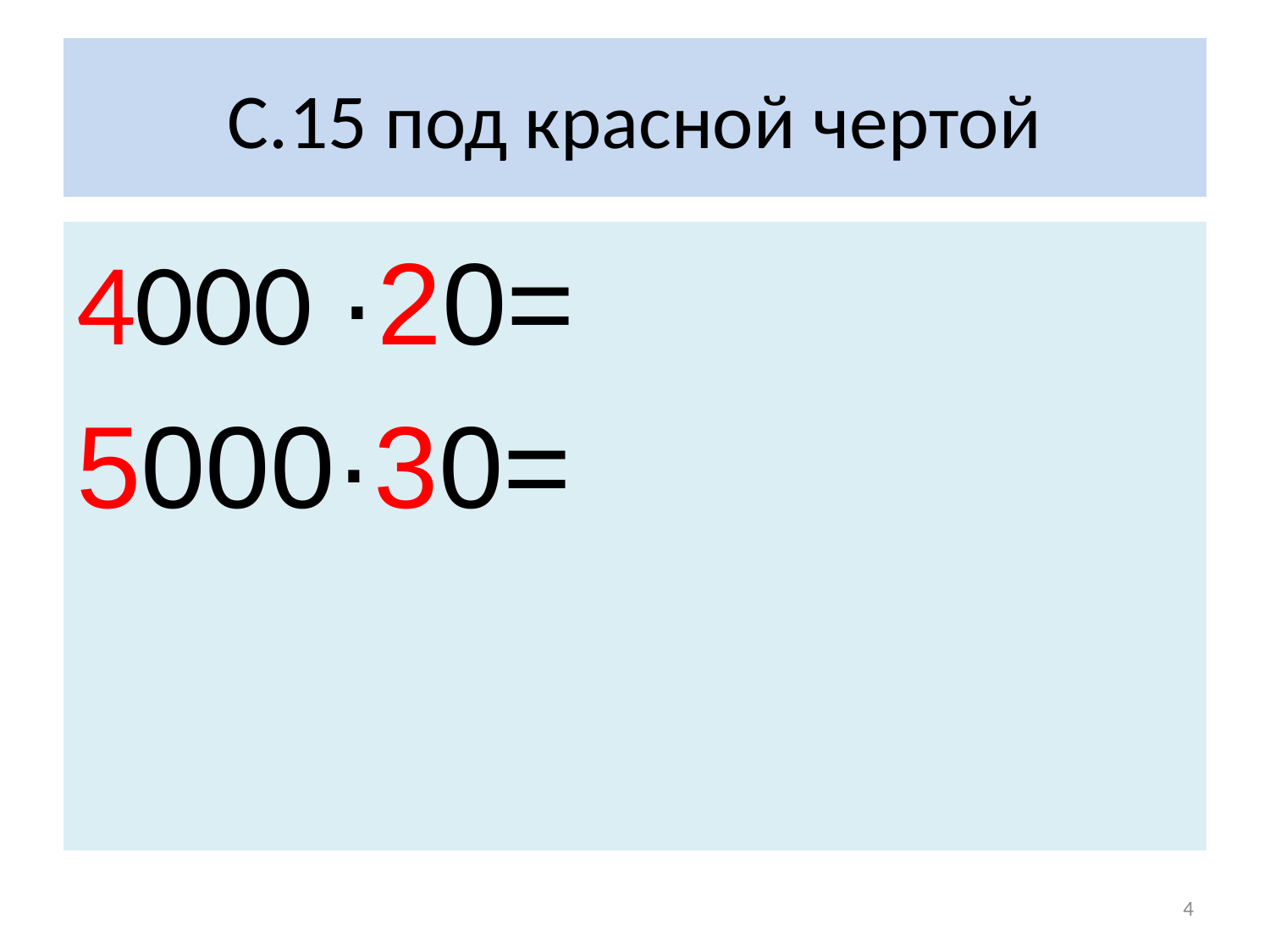

# С.15 под красной чертой
4000 ·20=
5000·30=

4